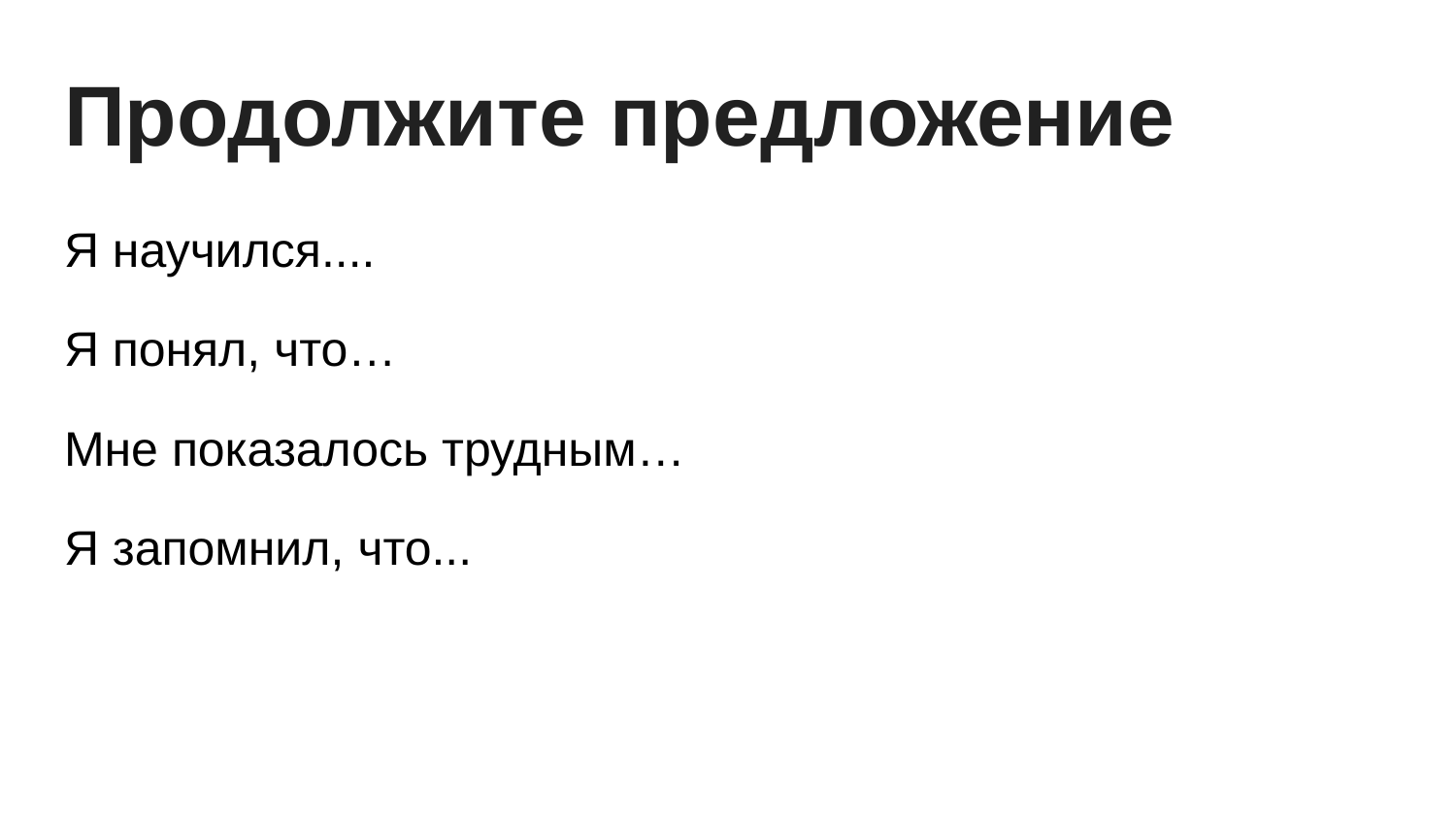

# Продолжите предложение
Я научился....
Я понял, что…
Мне показалось трудным…
Я запомнил, что...